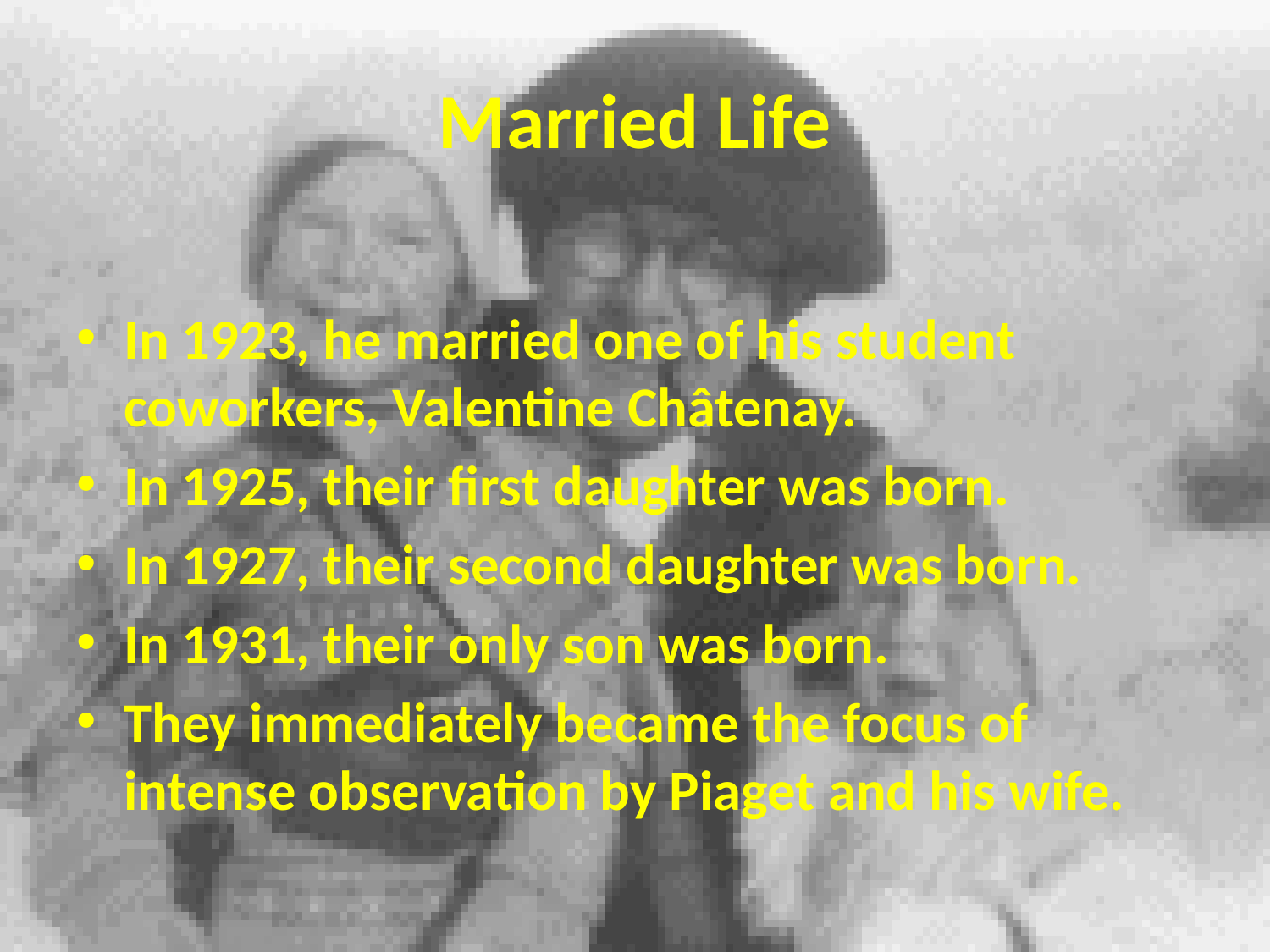

# Married Life
In 1923, he married one of his student coworkers, Valentine Châtenay.
In 1925, their first daughter was born.
In 1927, their second daughter was born.
In 1931, their only son was born.
They immediately became the focus of intense observation by Piaget and his wife.